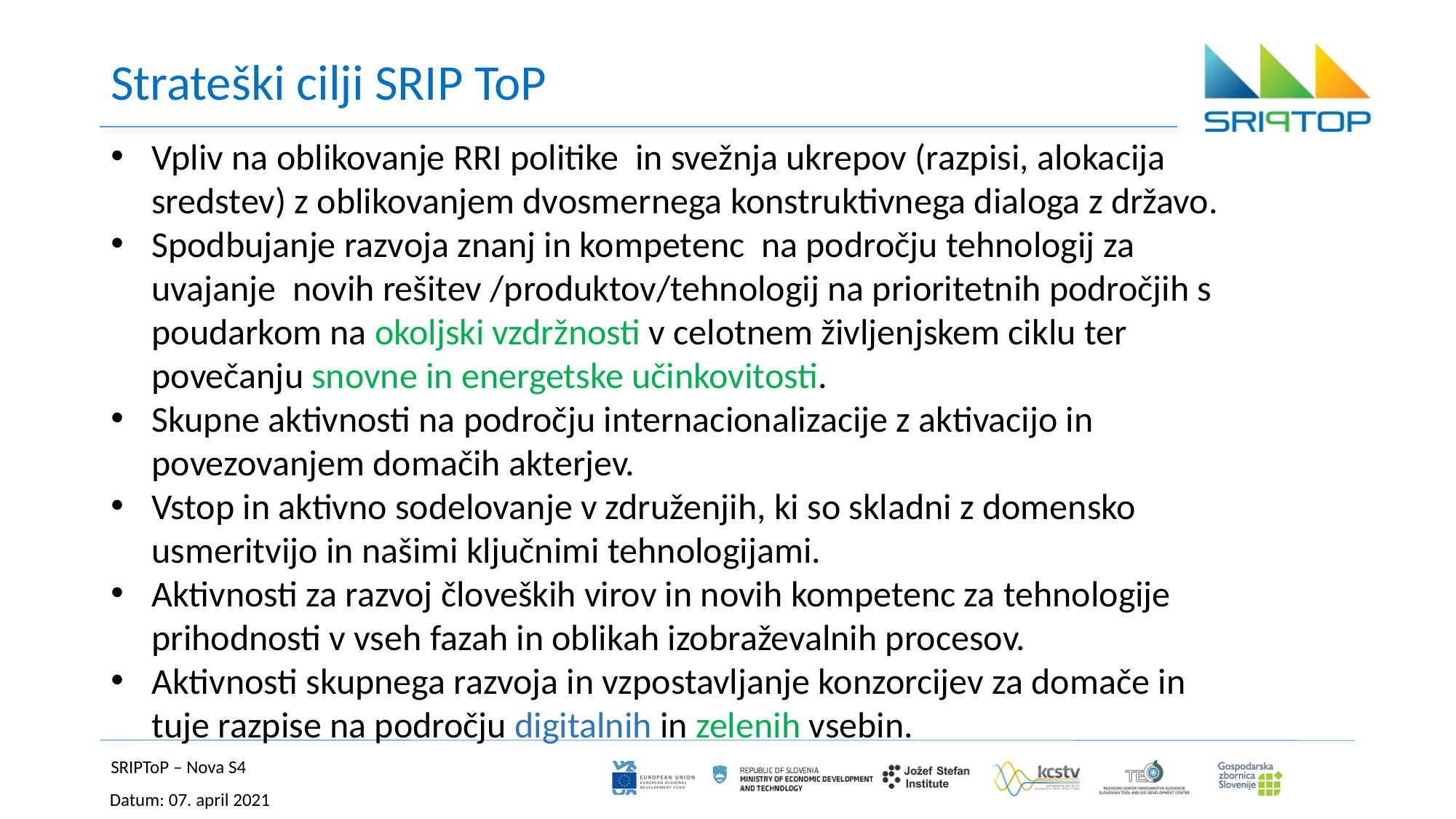

# Strateški cilji SRIP ToP
Vpliv na oblikovanje RRI politike  in svežnja ukrepov (razpisi, alokacija sredstev) z oblikovanjem dvosmernega konstruktivnega dialoga z državo.
Spodbujanje razvoja znanj in kompetenc  na področju tehnologij za  uvajanje  novih rešitev /produktov/tehnologij na prioritetnih področjih s poudarkom na okoljski vzdržnosti v celotnem življenjskem ciklu ter povečanju snovne in energetske učinkovitosti.
Skupne aktivnosti na področju internacionalizacije z aktivacijo in povezovanjem domačih akterjev.
Vstop in aktivno sodelovanje v združenjih, ki so skladni z domensko usmeritvijo in našimi ključnimi tehnologijami.
Aktivnosti za razvoj človeških virov in novih kompetenc za tehnologije prihodnosti v vseh fazah in oblikah izobraževalnih procesov.
Aktivnosti skupnega razvoja in vzpostavljanje konzorcijev za domače in tuje razpise na področju digitalnih in zelenih vsebin.